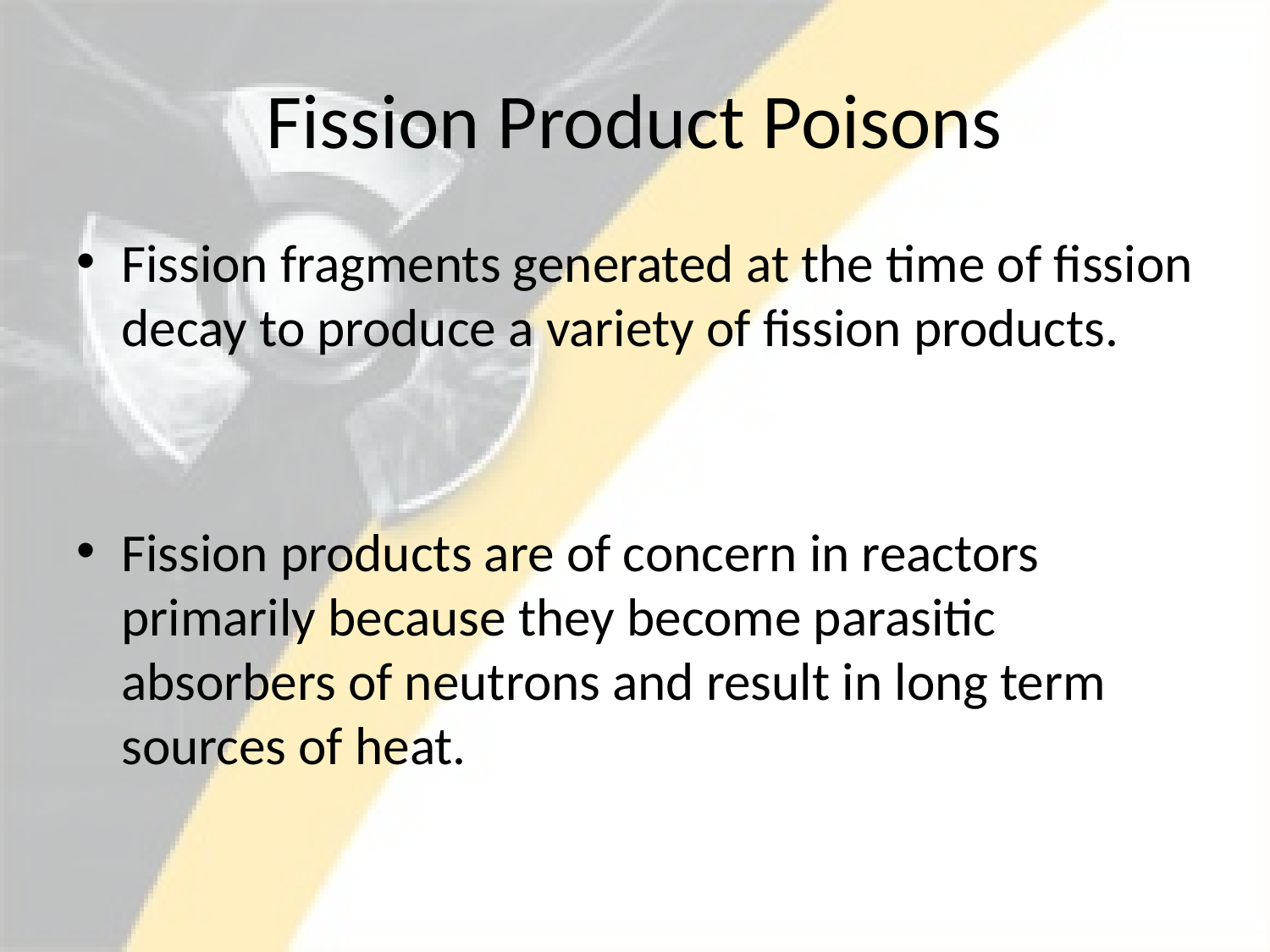

# Fission Product Poisons
Fission fragments generated at the time of fission decay to produce a variety of fission products.

Fission products are of concern in reactors primarily because they become parasitic absorbers of neutrons and result in long term sources of heat.